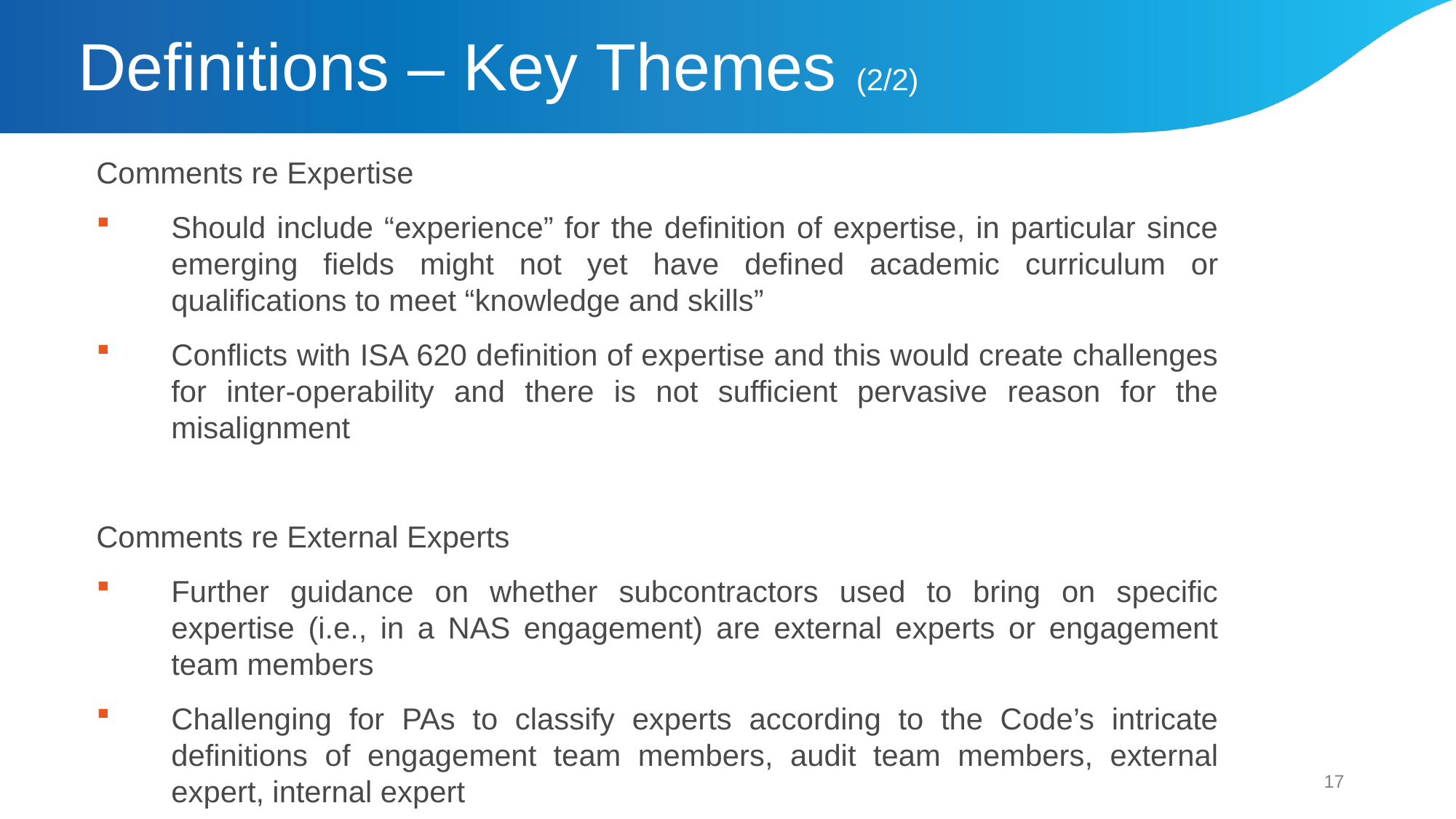

# Definitions – Key Themes (2/2)
Comments re Expertise
Should include “experience” for the definition of expertise, in particular since emerging fields might not yet have defined academic curriculum or qualifications to meet “knowledge and skills”
Conflicts with ISA 620 definition of expertise and this would create challenges for inter-operability and there is not sufficient pervasive reason for the misalignment

Comments re External Experts
Further guidance on whether subcontractors used to bring on specific expertise (i.e., in a NAS engagement) are external experts or engagement team members
Challenging for PAs to classify experts according to the Code’s intricate definitions of engagement team members, audit team members, external expert, internal expert

Overall Comments
Definitions should be aligned in both ED ISSA 5000 and ISA 620 (e.g., ED ISSA 5000 does not define external expert, and the definition of expert and expertise are different from the proposals)
Should include a definition of competence which is distinguished from expertise (e.g., ED ISSA 5000 para A66)

17